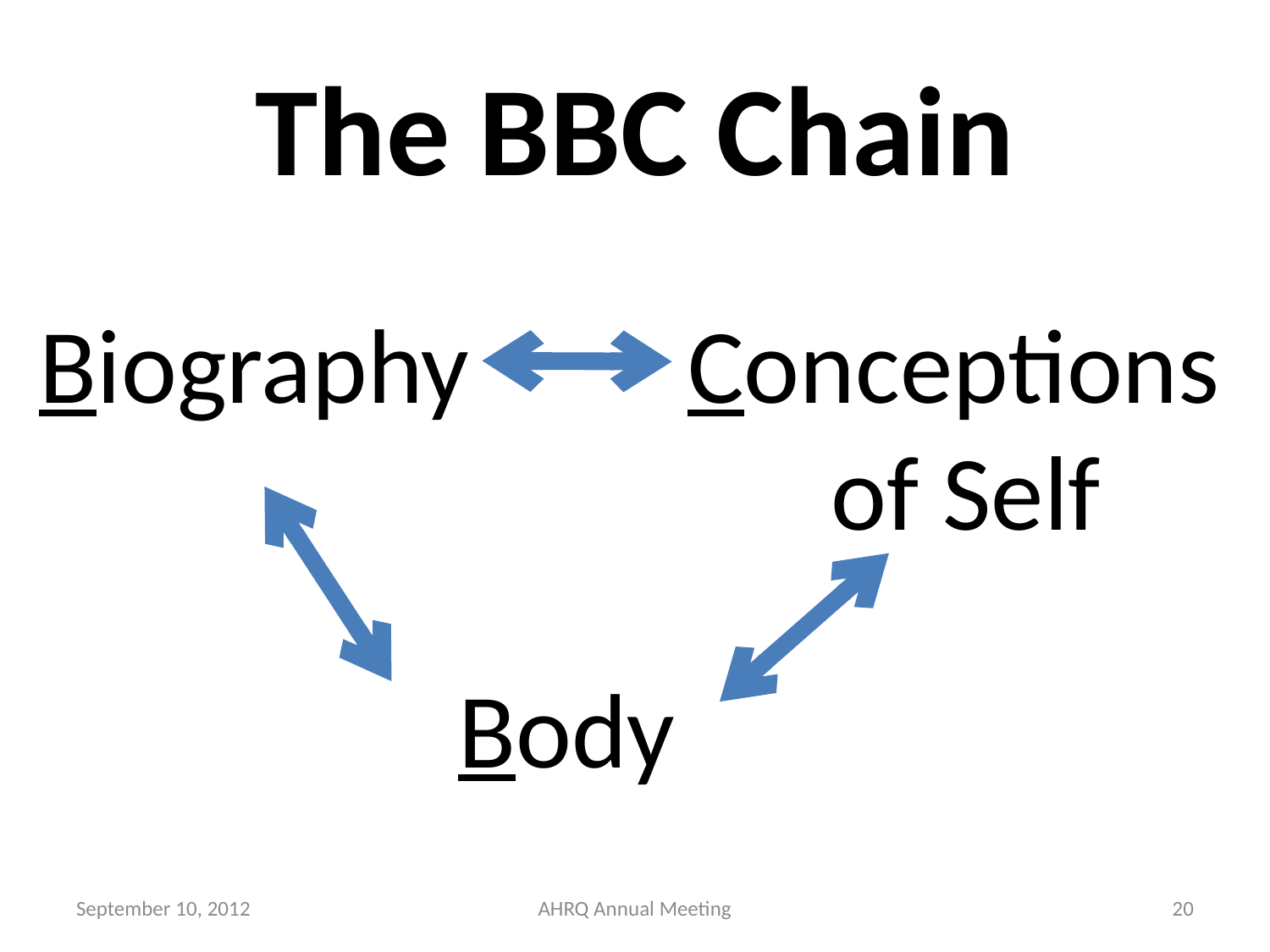

# The BBC Chain
Biography
Conceptions
of Self
Body
September 10, 2012
AHRQ Annual Meeting
20